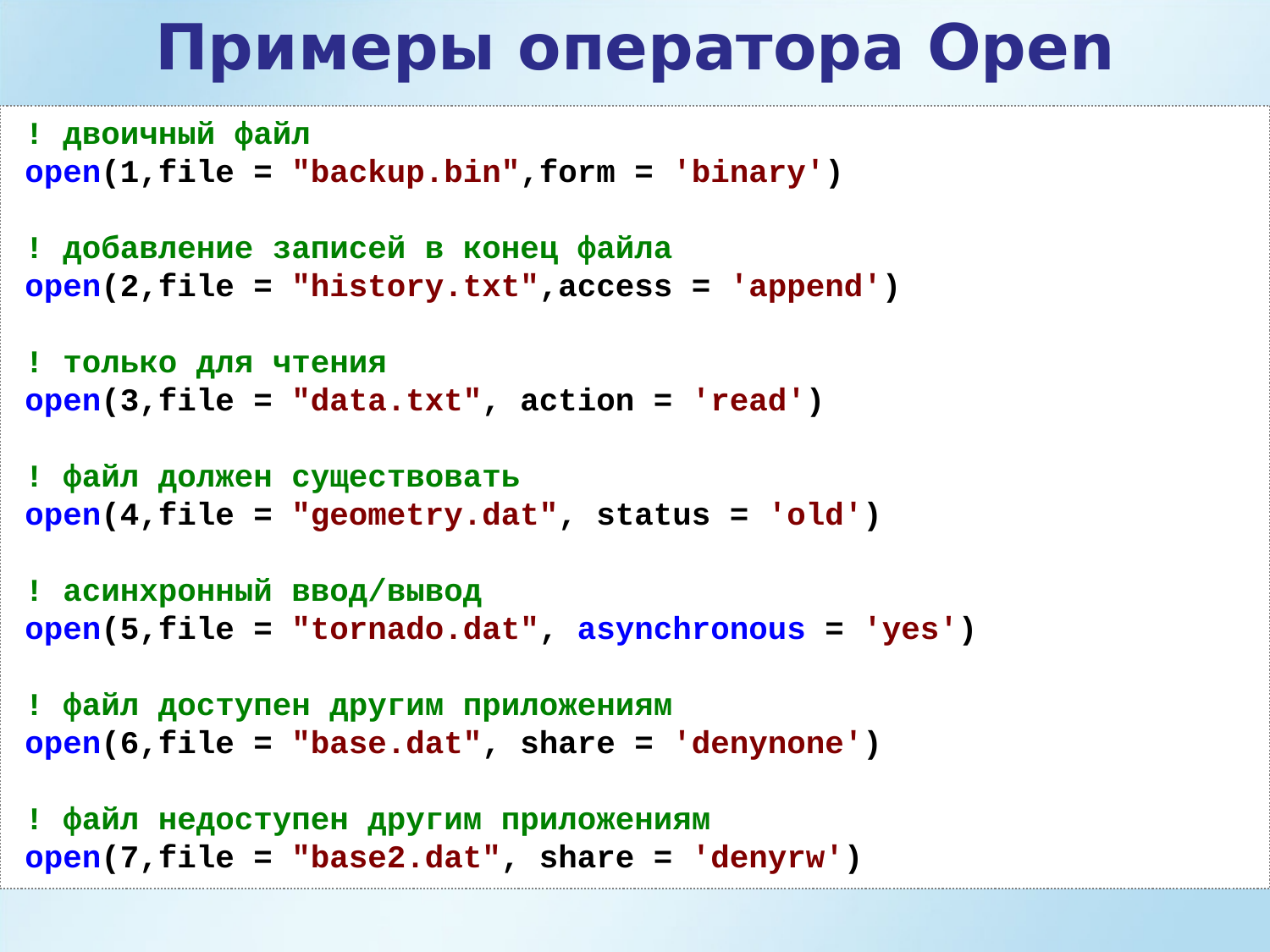

Примеры оператора Open
! двоичный файл
open(1,file = "backup.bin",form = 'binary')

! добавление записей в конец файла
open(2,file = "history.txt",access = 'append')

! только для чтения
open(3,file = "data.txt", action = 'read')

! файл должен существовать
open(4,file = "geometry.dat", status = 'old')

! асинхронный ввод/вывод
open(5,file = "tornado.dat", asynchronous = 'yes')

! файл доступен другим приложениям
open(6,file = "base.dat", share = 'denynone')

! файл недоступен другим приложениям
open(7,file = "base2.dat", share = 'denyrw')